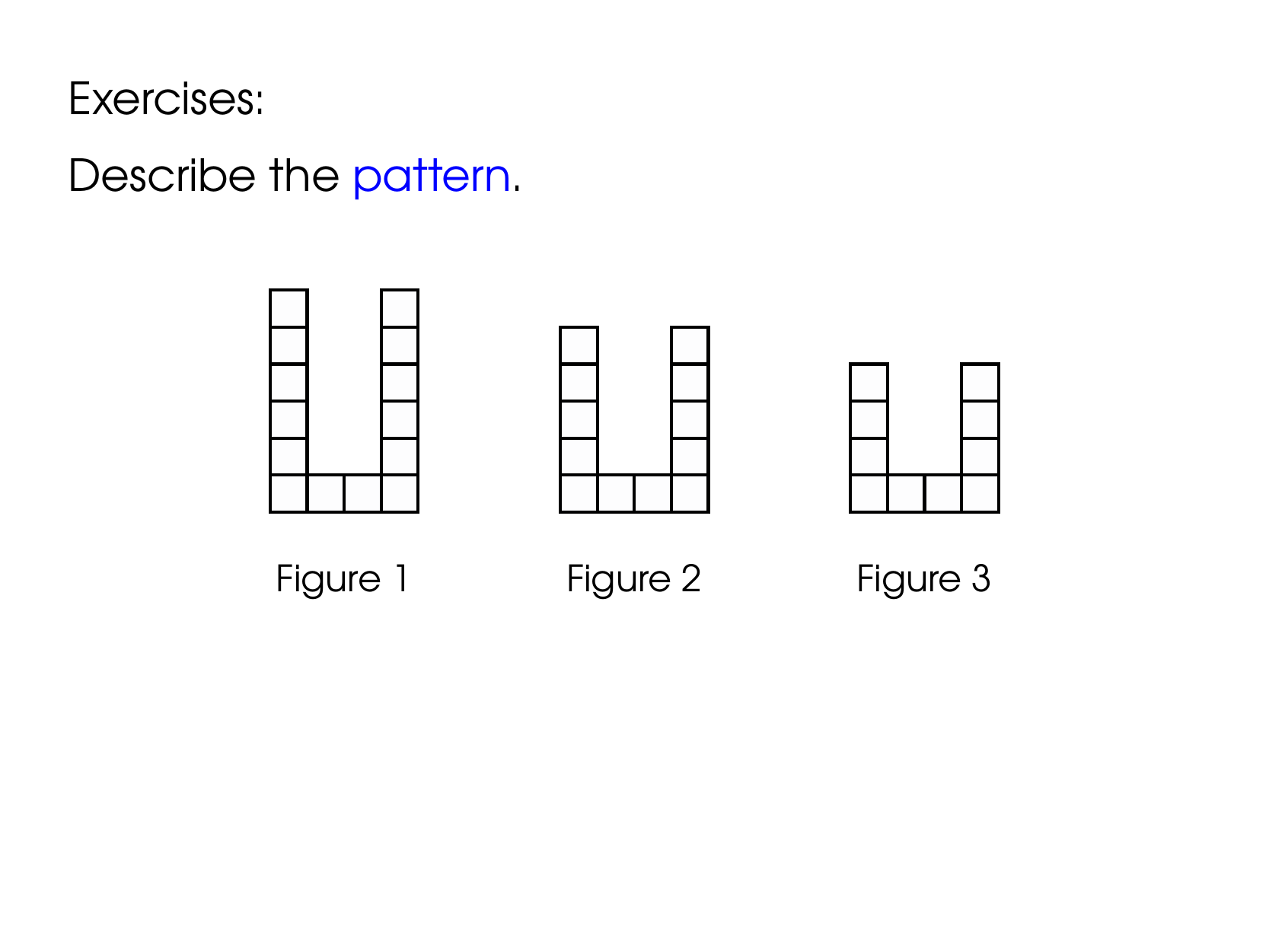

Exercises:
Describe the pattern.

Figure 1

Figure 3

Figure 2